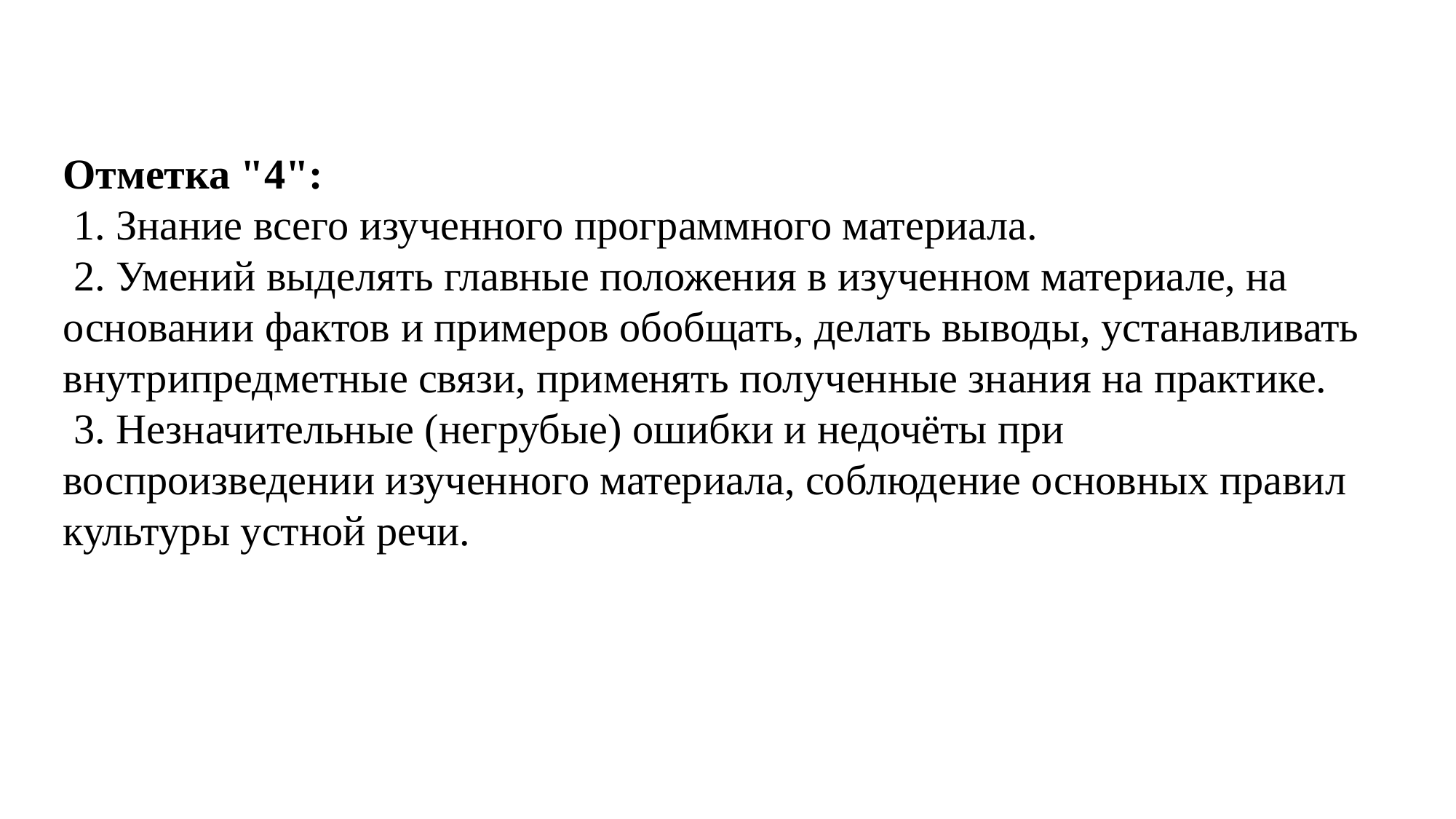

Отметка "4":
 1. Знание всего изученного программного материала.
 2. Умений выделять главные положения в изученном материале, на основании фактов и примеров обобщать, делать выводы, устанавливать внутрипредметные связи, применять полученные знания на практике.
 3. Незначительные (негрубые) ошибки и недочёты при воспроизведении изученного материала, соблюдение основных правил культуры устной речи.